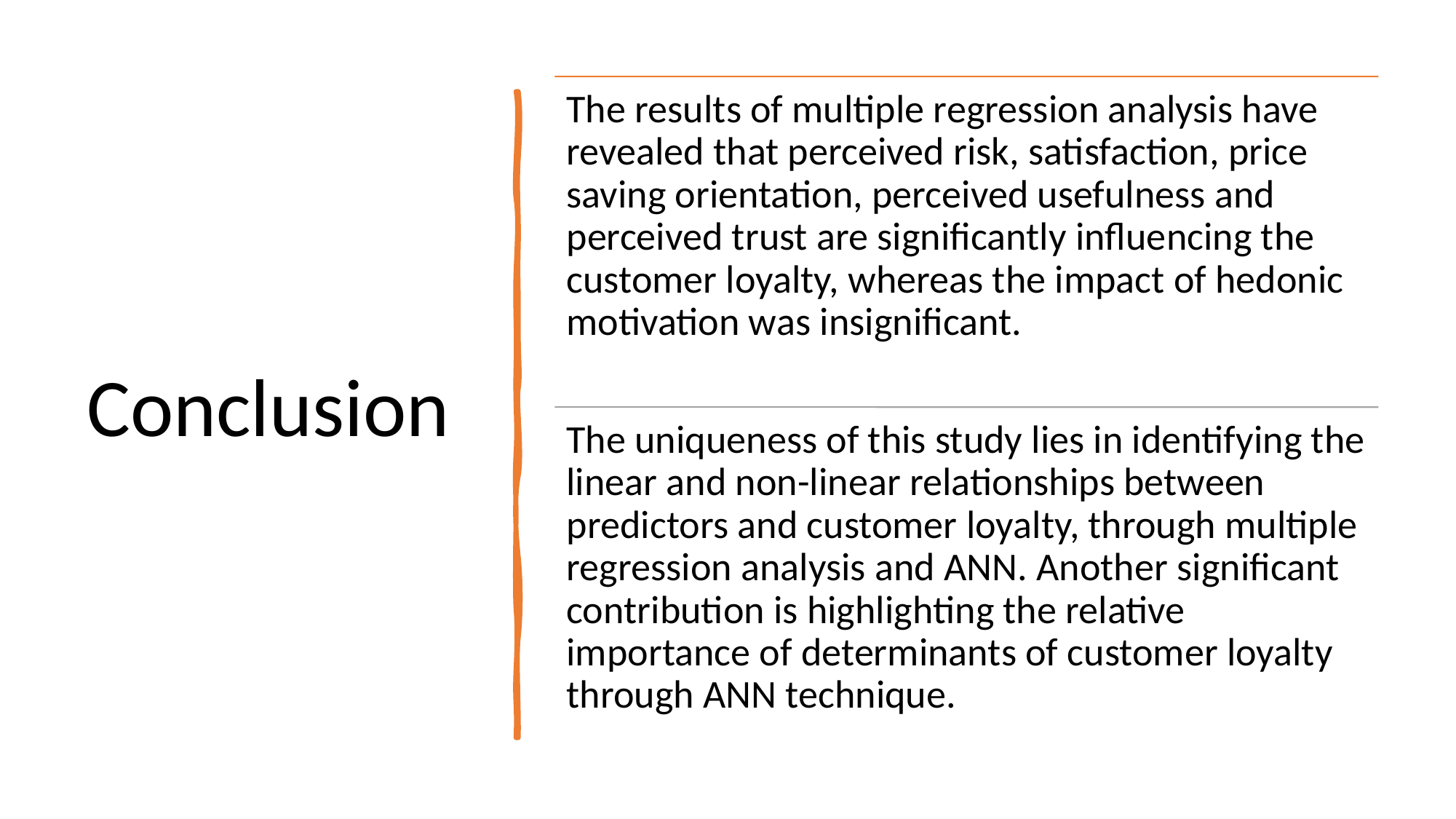

The results of multiple regression analysis have revealed that perceived risk, satisfaction, price saving orientation, perceived usefulness and perceived trust are significantly influencing the customer loyalty, whereas the impact of hedonic motivation was insignificant.
The uniqueness of this study lies in identifying the linear and non-linear relationships between predictors and customer loyalty, through multiple regression analysis and ANN. Another significant contribution is highlighting the relative importance of determinants of customer loyalty through ANN technique.
# Conclusion